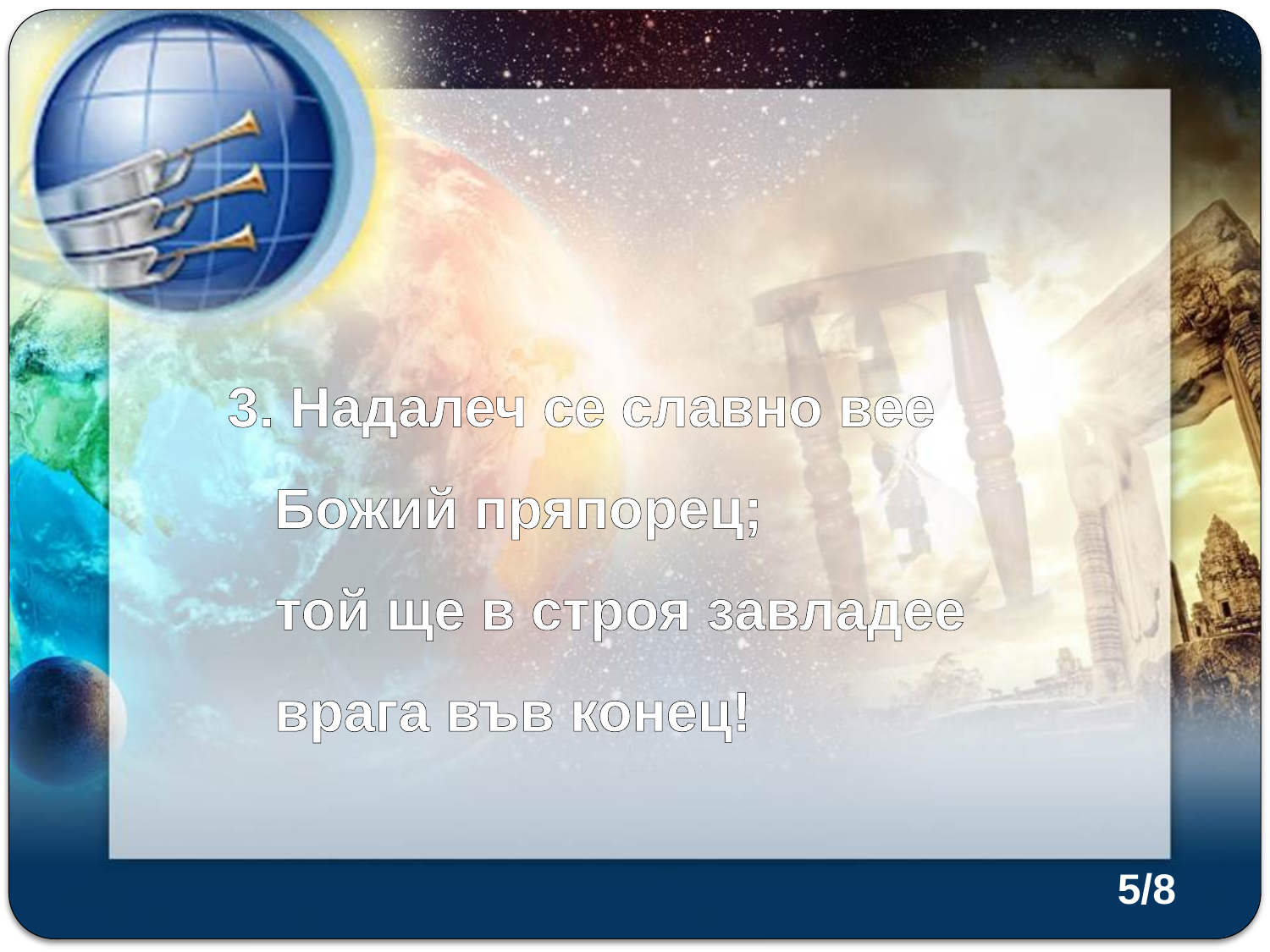

3. Надалеч се славно вее
   Божий пряпорец;
   той ще в строя завладее
   врага във конец!

5/8